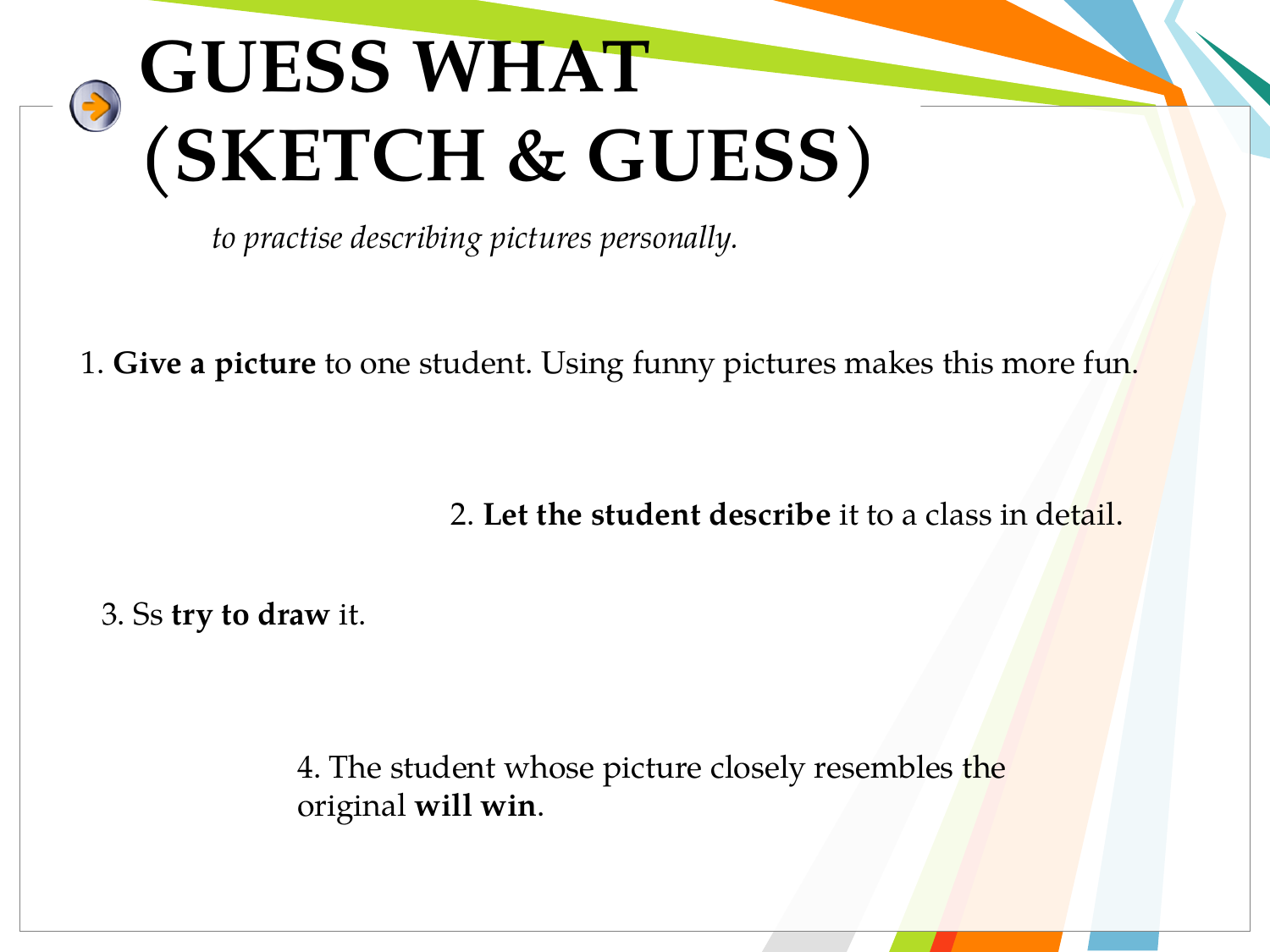

# GUESS WHAT (SKETCH & GUESS)
to practise describing pictures personally.
1. Give a picture to one student. Using funny pictures makes this more fun.
2. Let the student describe it to a class in detail.
3. Ss try to draw it.
4. The student whose picture closely resembles the original will win.